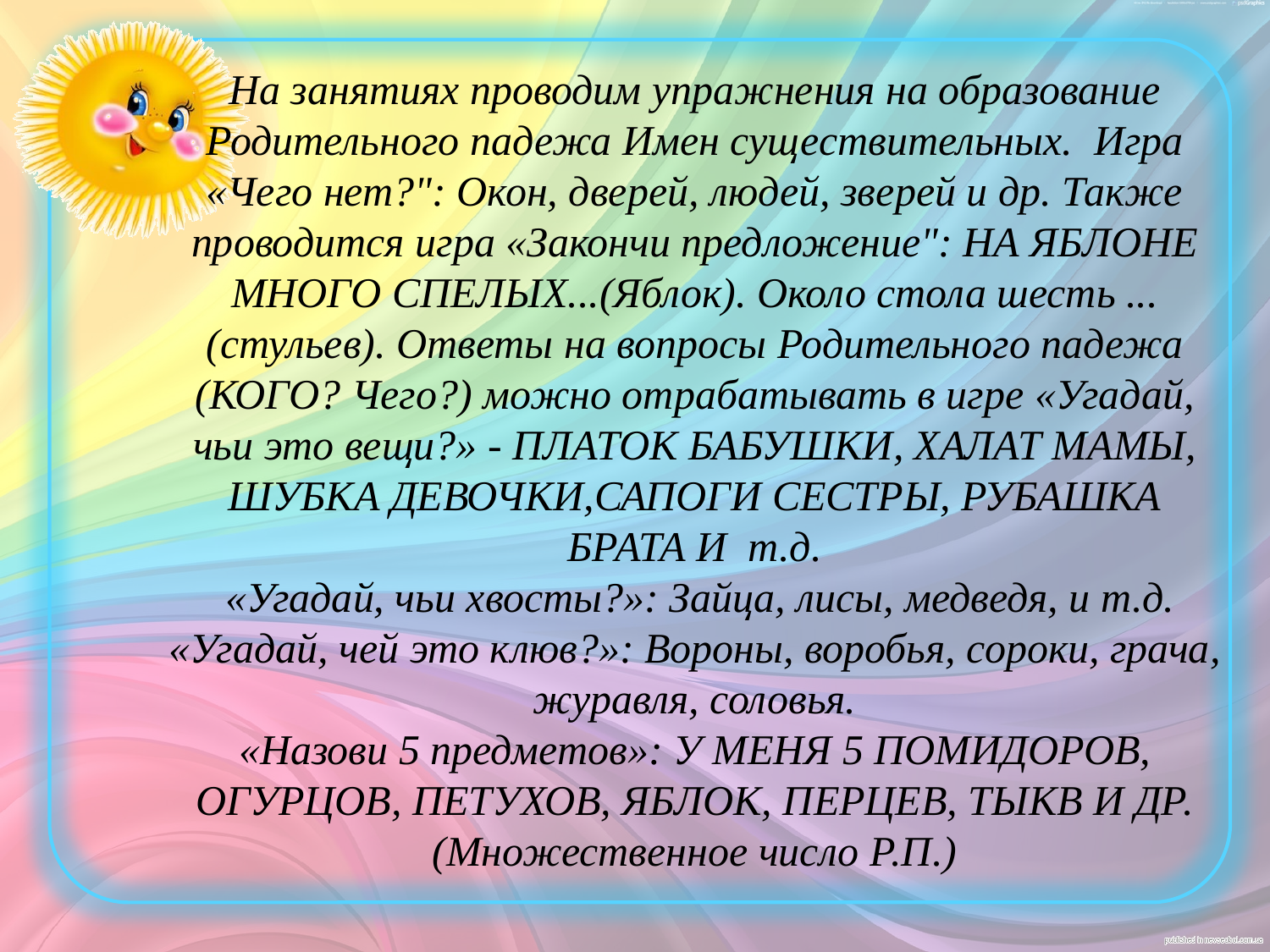

# На занятиях проводим упражнения на образование Родительного падежа Имен существительных.  Игра «Чего нет?": Окон, дверей, людей, зверей и др. Также проводится игра «Закончи предложение": НА ЯБЛОНЕ МНОГО СПЕЛЫХ...(Яблок). Около стола шесть ...(стульев). Ответы на вопросы Родительного падежа (КОГО? Чего?) можно отрабатывать в игре «Угадай, чьи это вещи?» - ПЛАТОК БАБУШКИ, ХАЛАТ МАМЫ, ШУБКА ДЕВОЧКИ,САПОГИ СЕСТРЫ, РУБАШКА БРАТА И  т.д. «Угадай, чьи хвосты?»: Зайца, лисы, медведя, и т.д. «Угадай, чей это клюв?»: Вороны, воробья, сороки, грача, журавля, соловья. «Назови 5 предметов»: У МЕНЯ 5 ПОМИДОРОВ, ОГУРЦОВ, ПЕТУХОВ, ЯБЛОК, ПЕРЦЕВ, ТЫКВ И ДР. (Множественное число Р.П.)